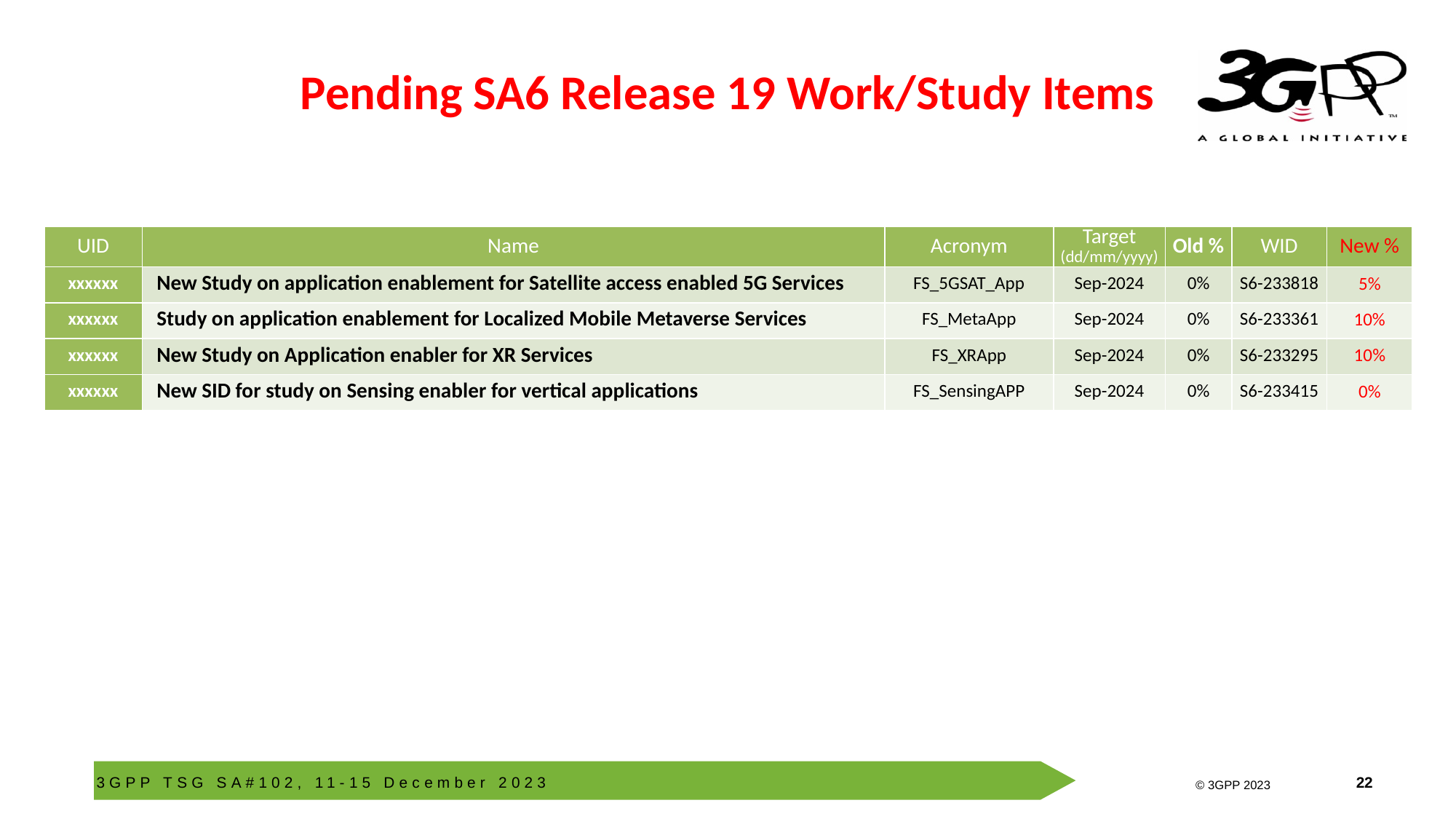

# Pending SA6 Release 19 Work/Study Items
| UID | Name | Acronym | Target (dd/mm/yyyy) | Old % | WID | New % |
| --- | --- | --- | --- | --- | --- | --- |
| xxxxxx | New Study on application enablement for Satellite access enabled 5G Services | FS\_5GSAT\_App | Sep-2024 | 0% | S6-233818 | 5% |
| xxxxxx | Study on application enablement for Localized Mobile Metaverse Services | FS\_MetaApp | Sep-2024 | 0% | S6-233361 | 10% |
| xxxxxx | New Study on Application enabler for XR Services | FS\_XRApp | Sep-2024 | 0% | S6-233295 | 10% |
| xxxxxx | New SID for study on Sensing enabler for vertical applications | FS\_SensingAPP | Sep-2024 | 0% | S6-233415 | 0% |